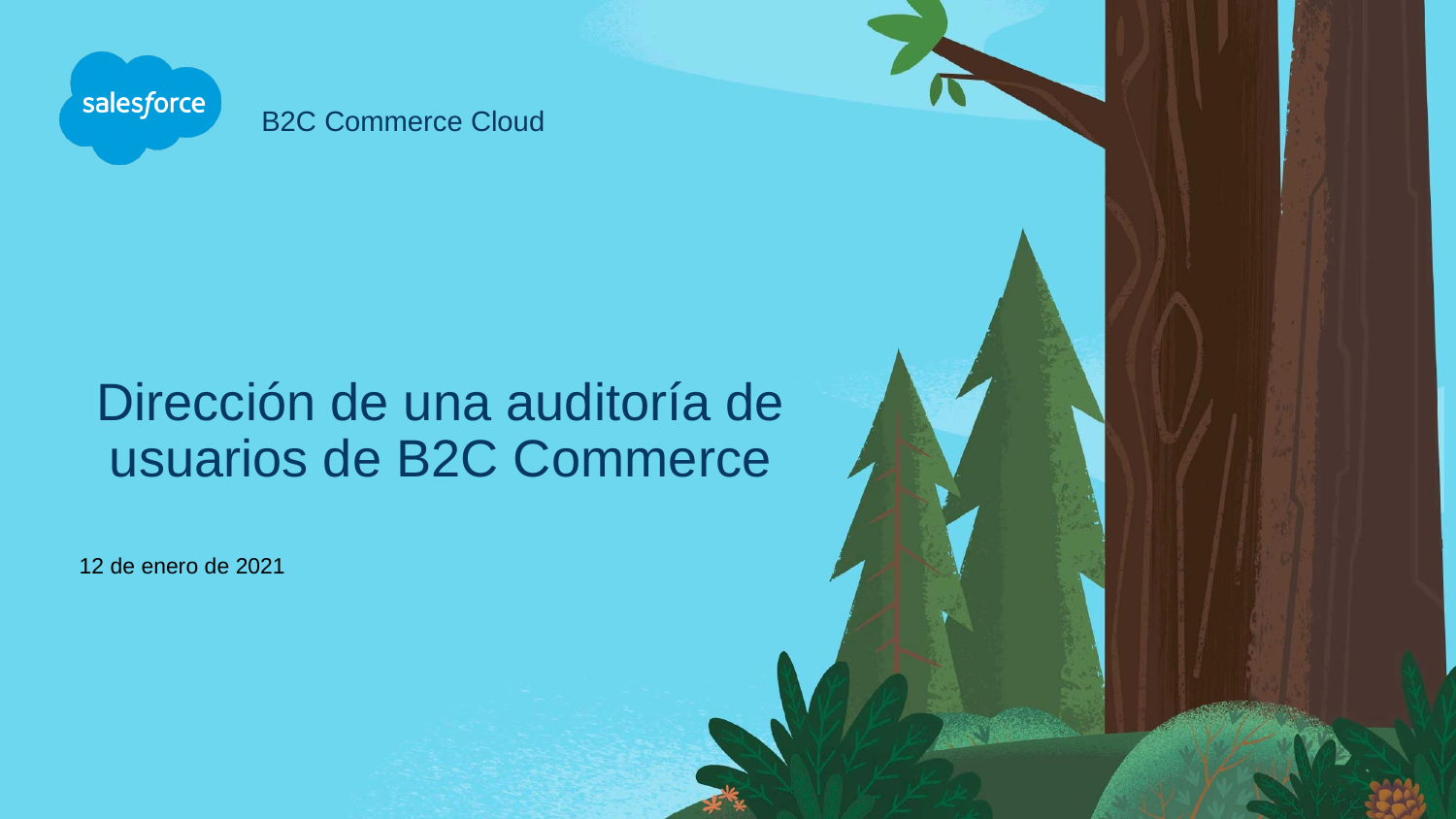

B2C Commerce Cloud
# Dirección de una auditoría de usuarios de B2C Commerce
12 de enero de 2021